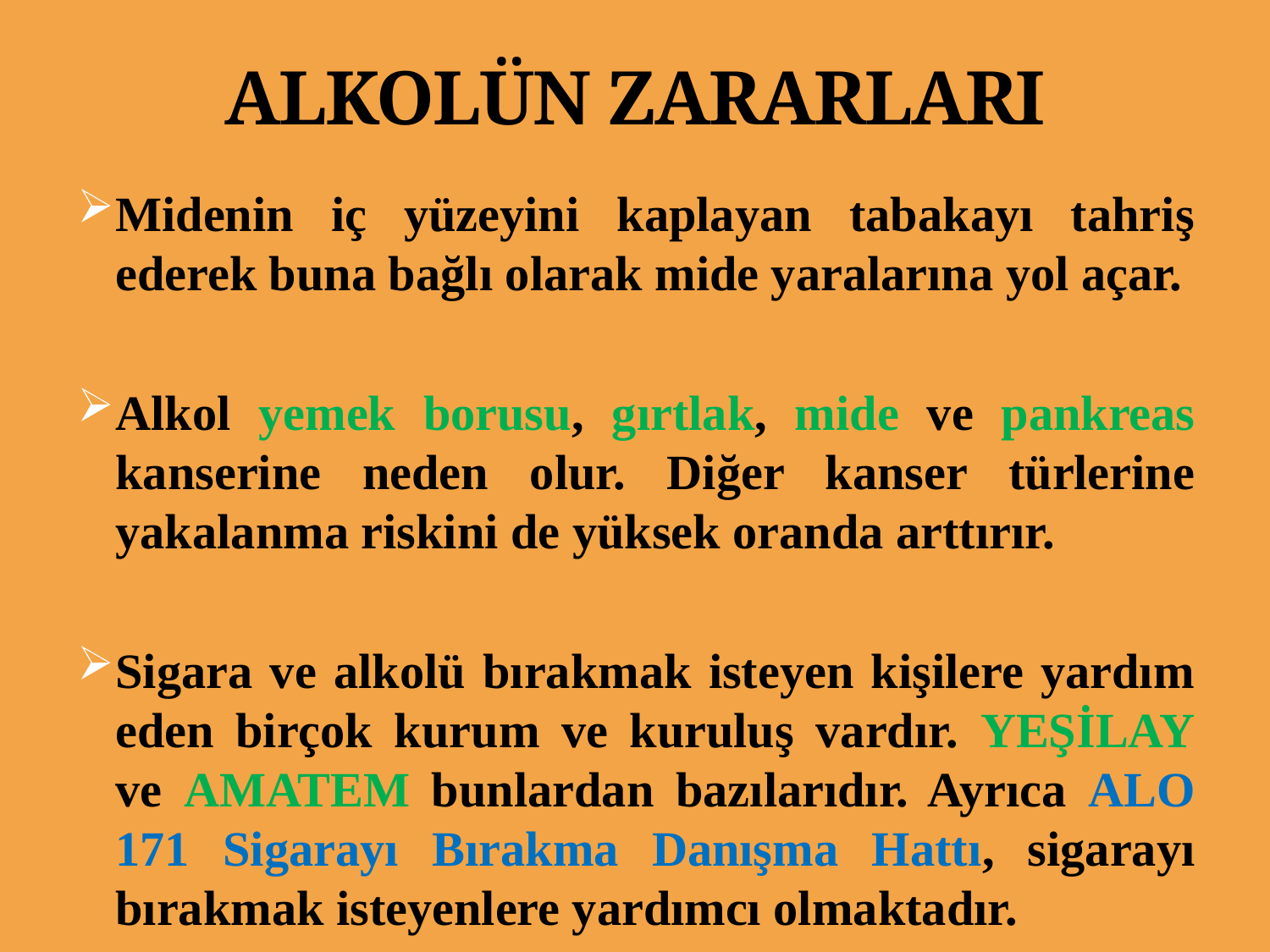

# ALKOLÜN ZARARLARI
Midenin iç yüzeyini kaplayan tabakayı tahriş ederek buna bağlı olarak mide yaralarına yol açar.

Alkol yemek borusu, gırtlak, mide ve pankreas kanserine neden olur. Diğer kanser türlerine yakalanma riskini de yüksek oranda arttırır.

Sigara ve alkolü bırakmak isteyen kişilere yardım eden birçok kurum ve kuruluş vardır. YEŞİLAY ve AMATEM bunlardan bazılarıdır. Ayrıca ALO 171 Sigarayı Bırakma Danışma Hattı, sigarayı bırakmak isteyenlere yardımcı olmaktadır.